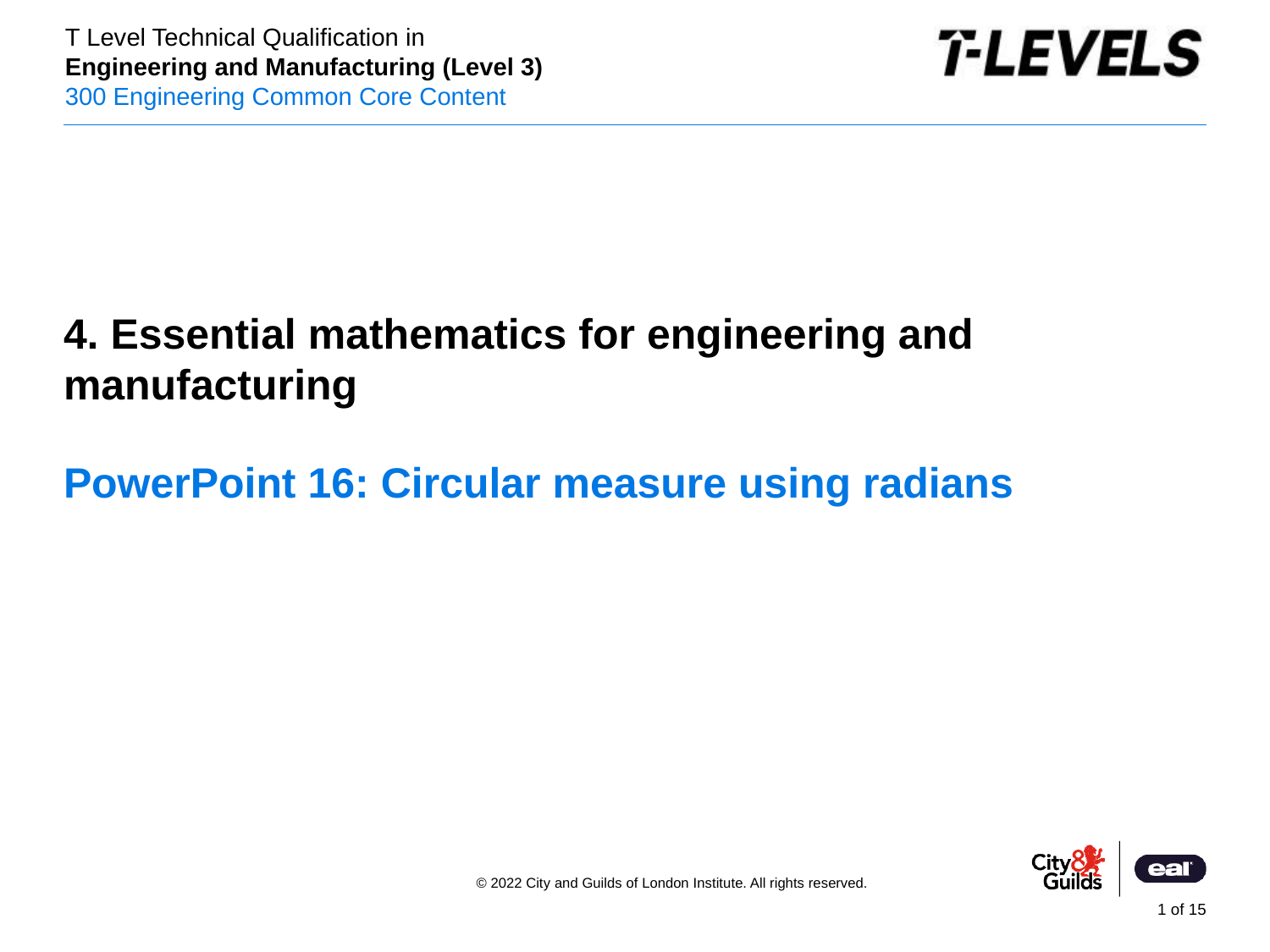

PowerPoint presentation
4. Essential mathematics for engineering and manufacturing
# PowerPoint 16: Circular measure using radians